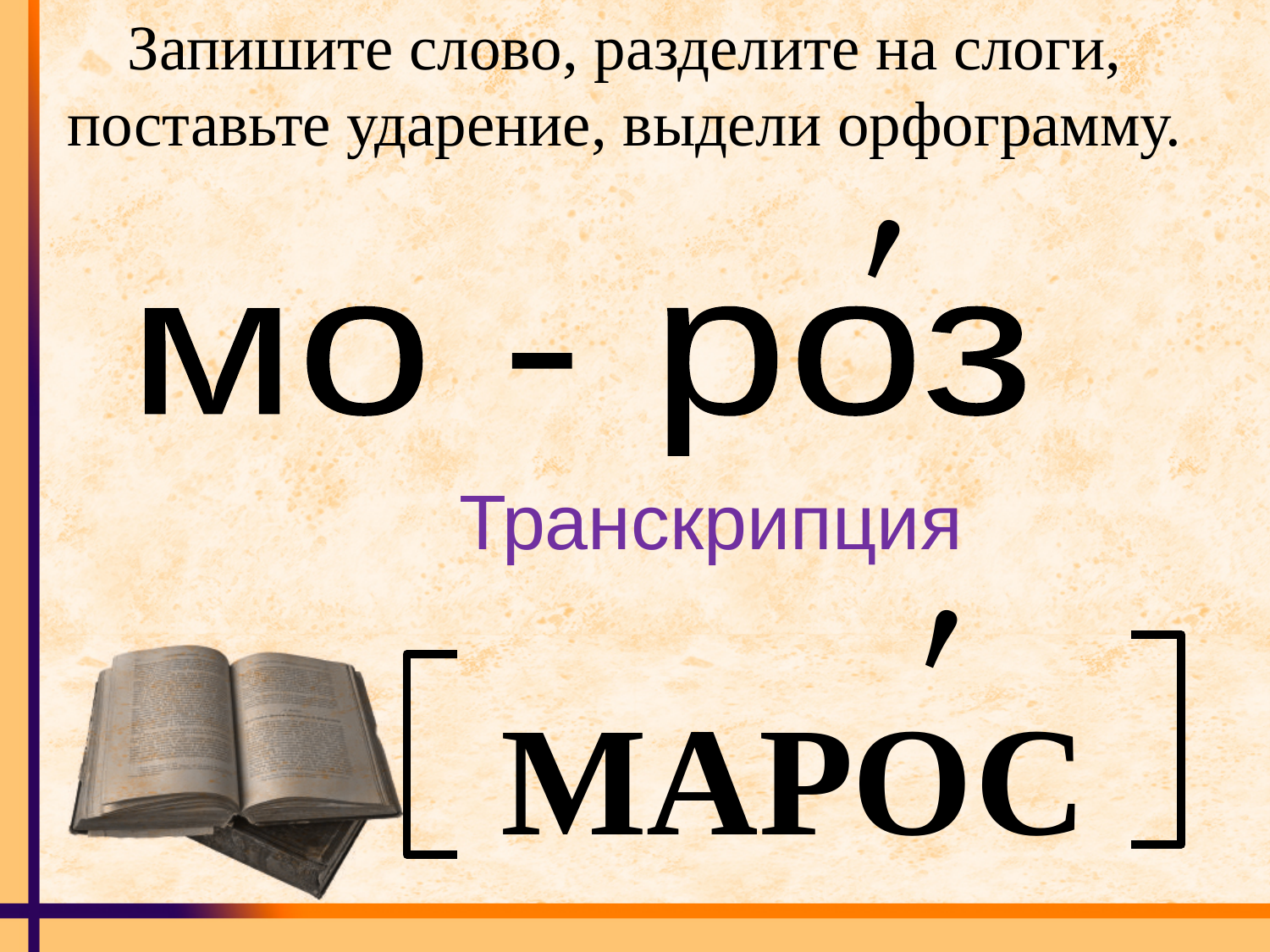

Запишите слово, разделите на слоги, поставьте ударение, выдели орфограмму.
′
мо - роз
Транскрипция
′

МАРОС